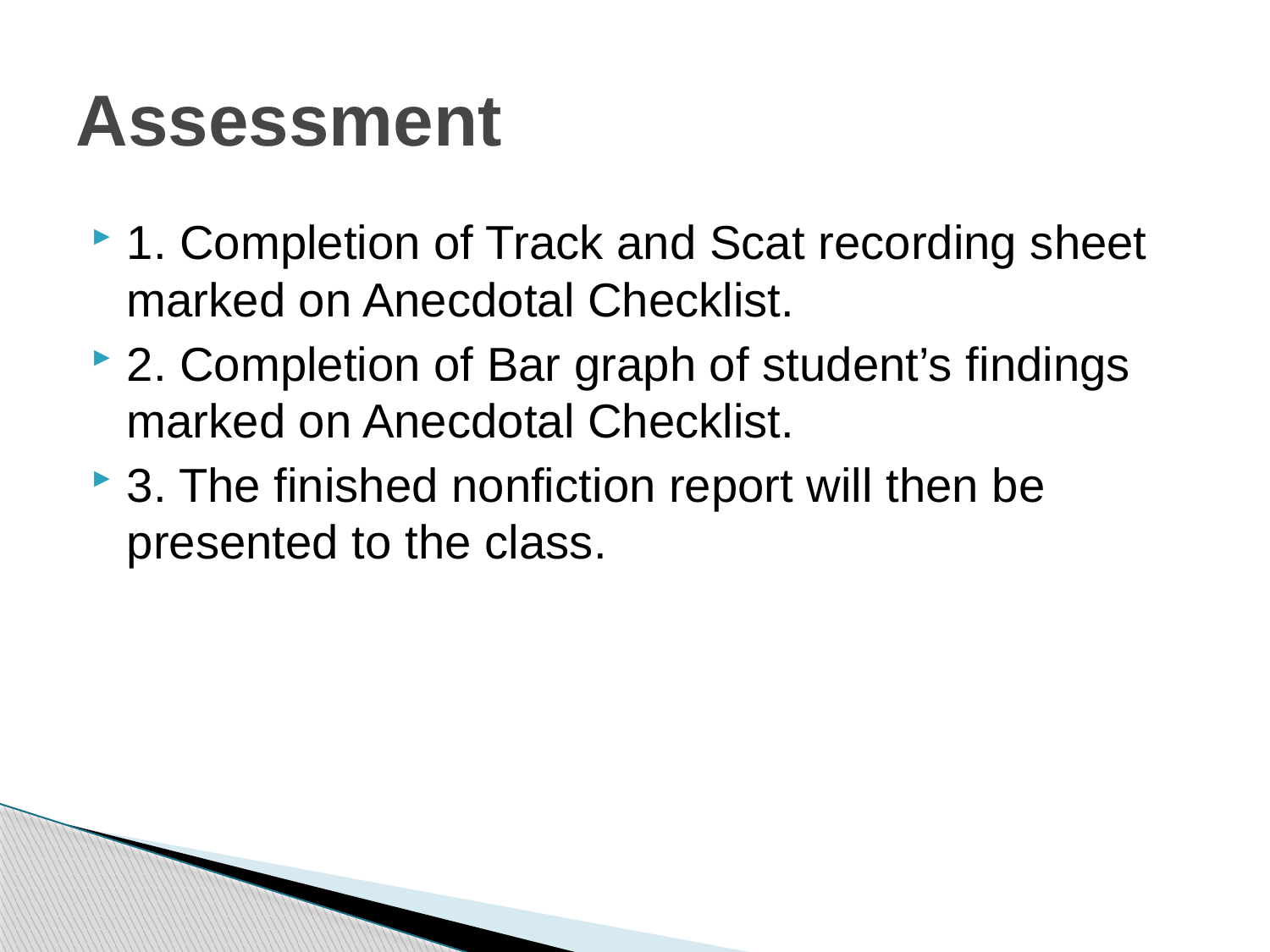

# Assessment
1. Completion of Track and Scat recording sheet marked on Anecdotal Checklist.
2. Completion of Bar graph of student’s findings marked on Anecdotal Checklist.
3. The finished nonfiction report will then be presented to the class.